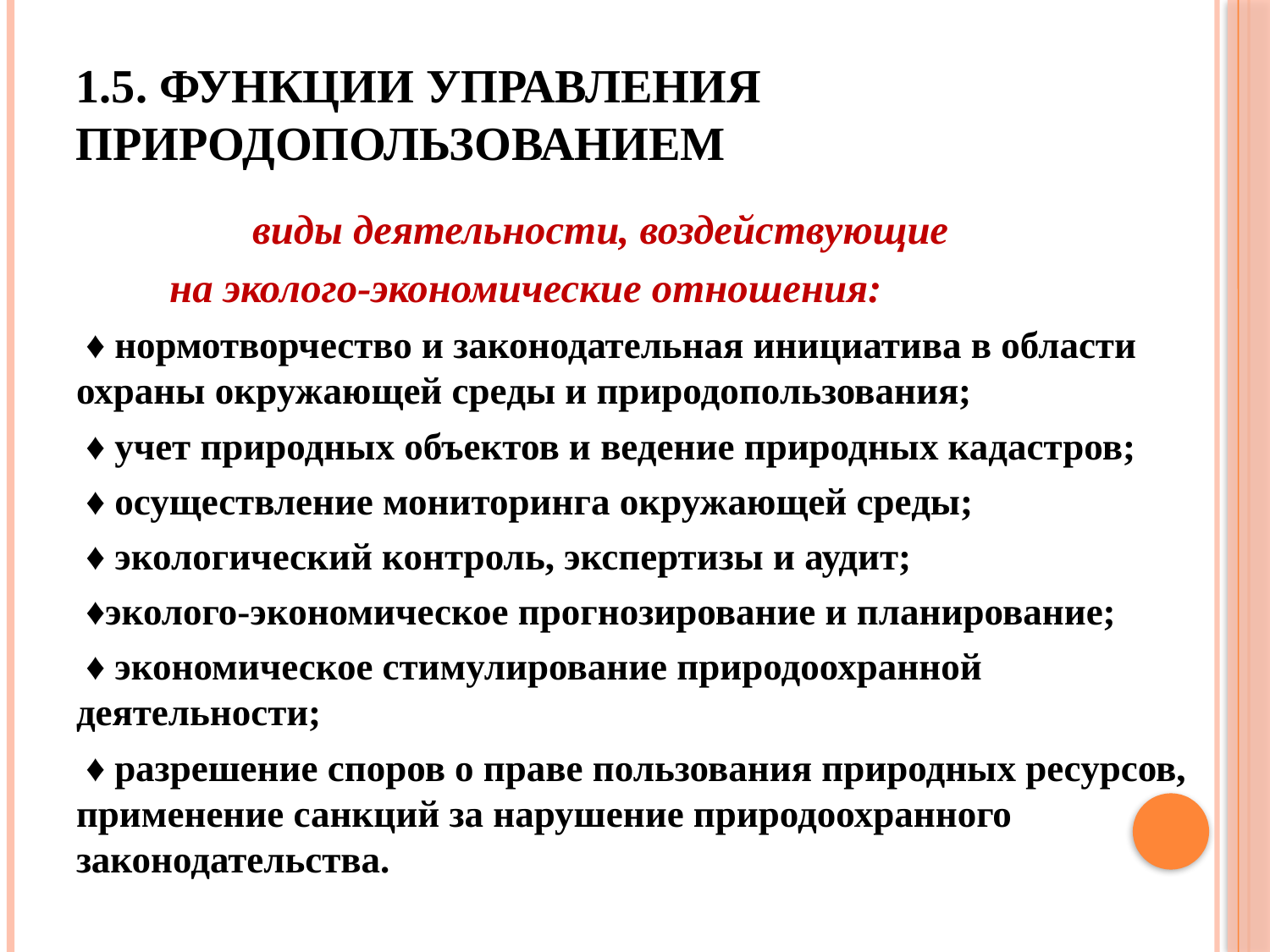

# 1.5. Функции управления природопользованием
                 виды деятельности, воздействующие
         на эколого-экономические отношения:
 ♦ нормотворчество и законодательная инициатива в области охраны окружающей среды и природопользования;
 ♦ учет природных объектов и ведение природных кадастров;
 ♦ осуществление мониторинга окружающей среды;
 ♦ экологический контроль, экспертизы и аудит;
 ♦эколого-экономическое прогнозирование и планирование;
 ♦ экономическое стимулирование природоохранной деятельности;
 ♦ разрешение споров о праве пользования природных ресурсов, применение санкций за нарушение природоохранного законодательства.